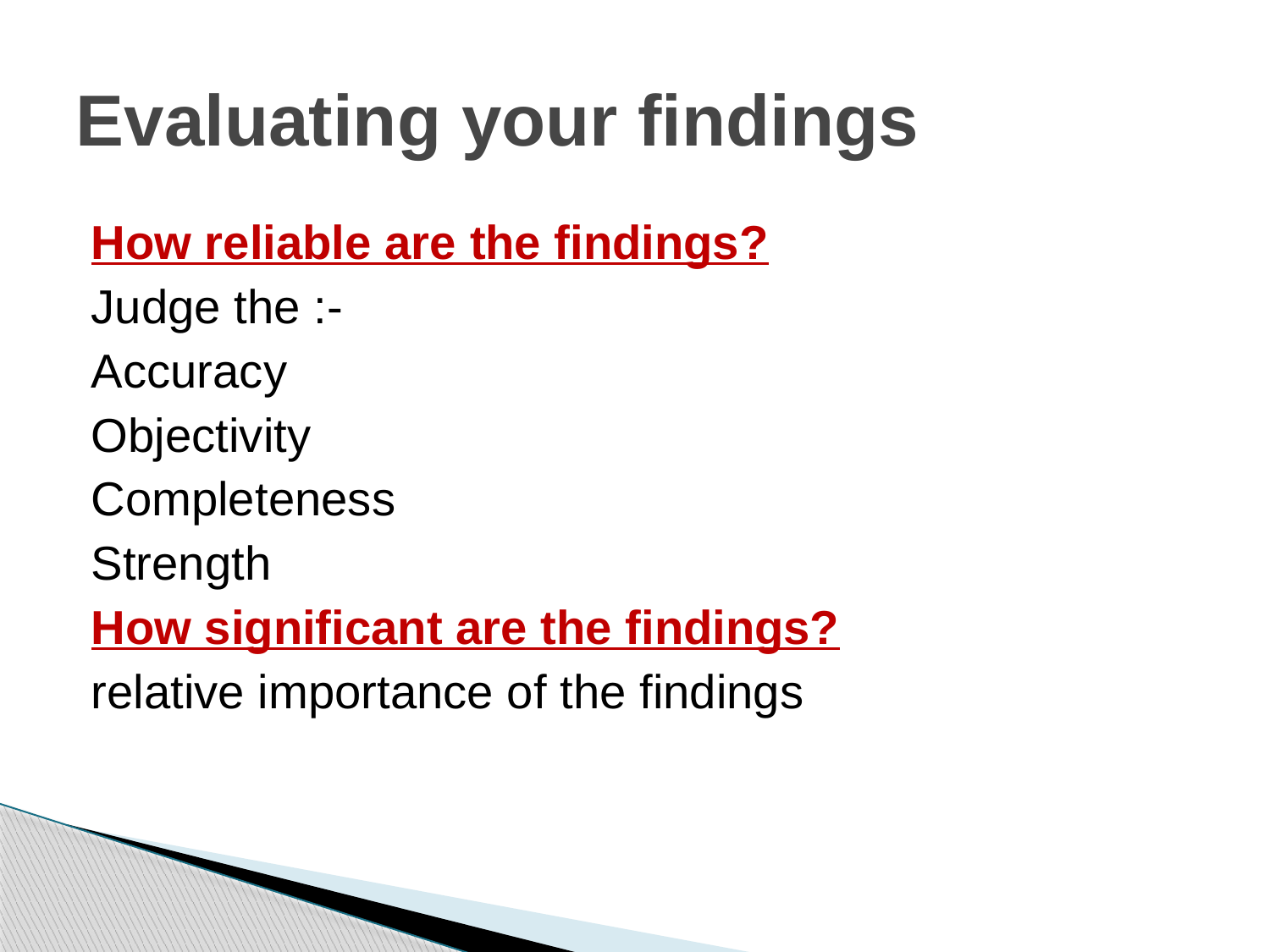

# Evaluating your findings
How reliable are the findings?
Judge the :-
Accuracy
Objectivity
Completeness
Strength
How significant are the findings?
relative importance of the findings